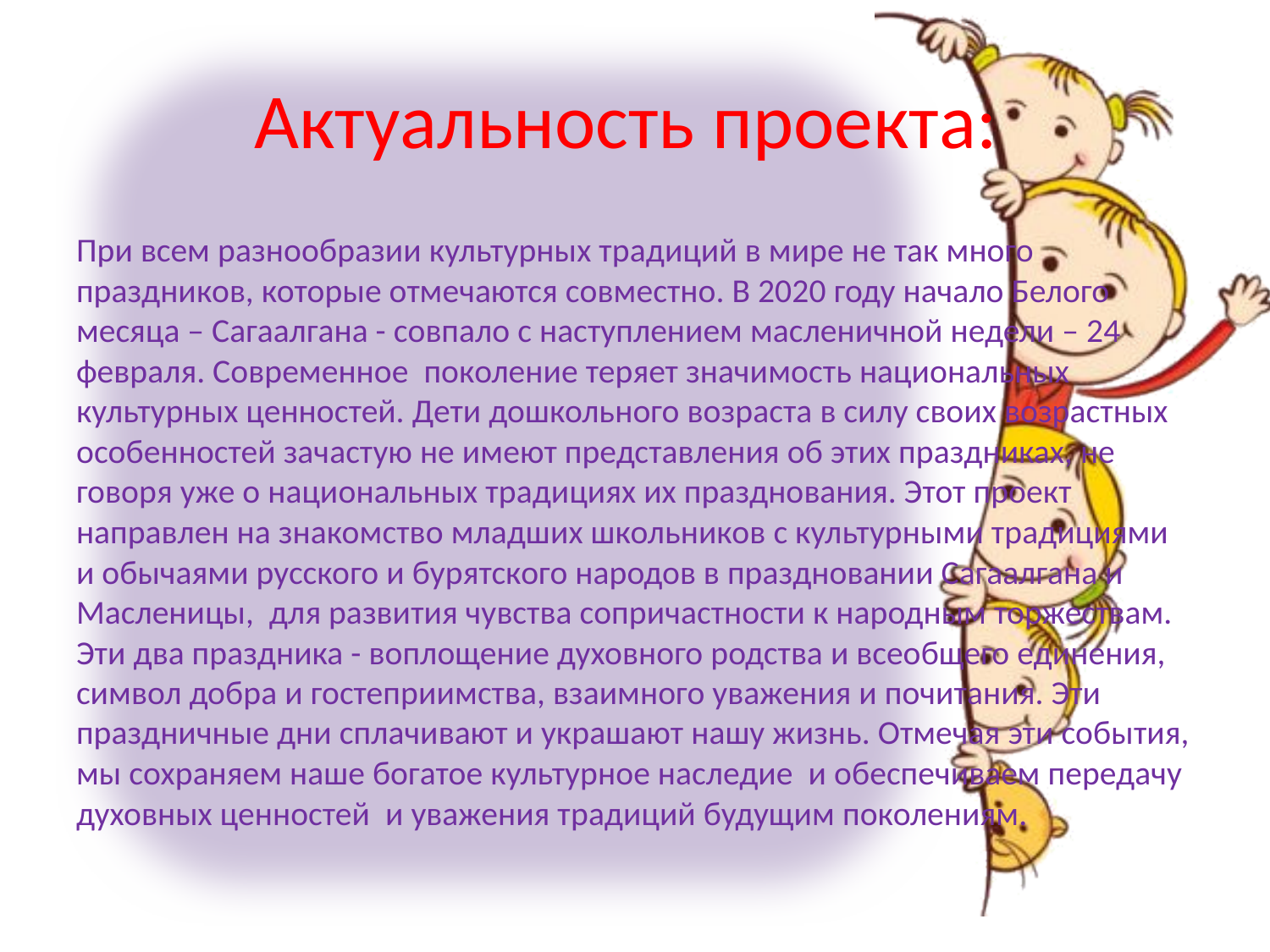

# Актуальность проекта:
При всем разнообразии культурных традиций в мире не так много праздников, которые отмечаются совместно. В 2020 году начало Белого месяца – Сагаалгана - совпало с наступлением масленичной недели – 24 февраля. Современное  поколение теряет значимость национальных культурных ценностей. Дети дошкольного возраста в силу своих возрастных особенностей зачастую не имеют представления об этих праздниках, не говоря уже о национальных традициях их празднования. Этот проект направлен на знакомство младших школьников с культурными традициями и обычаями русского и бурятского народов в праздновании Сагаалгана и Масленицы,  для развития чувства сопричастности к народным торжествам. Эти два праздника - воплощение духовного родства и всеобщего единения, символ добра и гостеприимства, взаимного уважения и почитания. Эти праздничные дни сплачивают и украшают нашу жизнь. Отмечая эти события, мы сохраняем наше богатое культурное наследие  и обеспечиваем передачу духовных ценностей  и уважения традиций будущим поколениям.